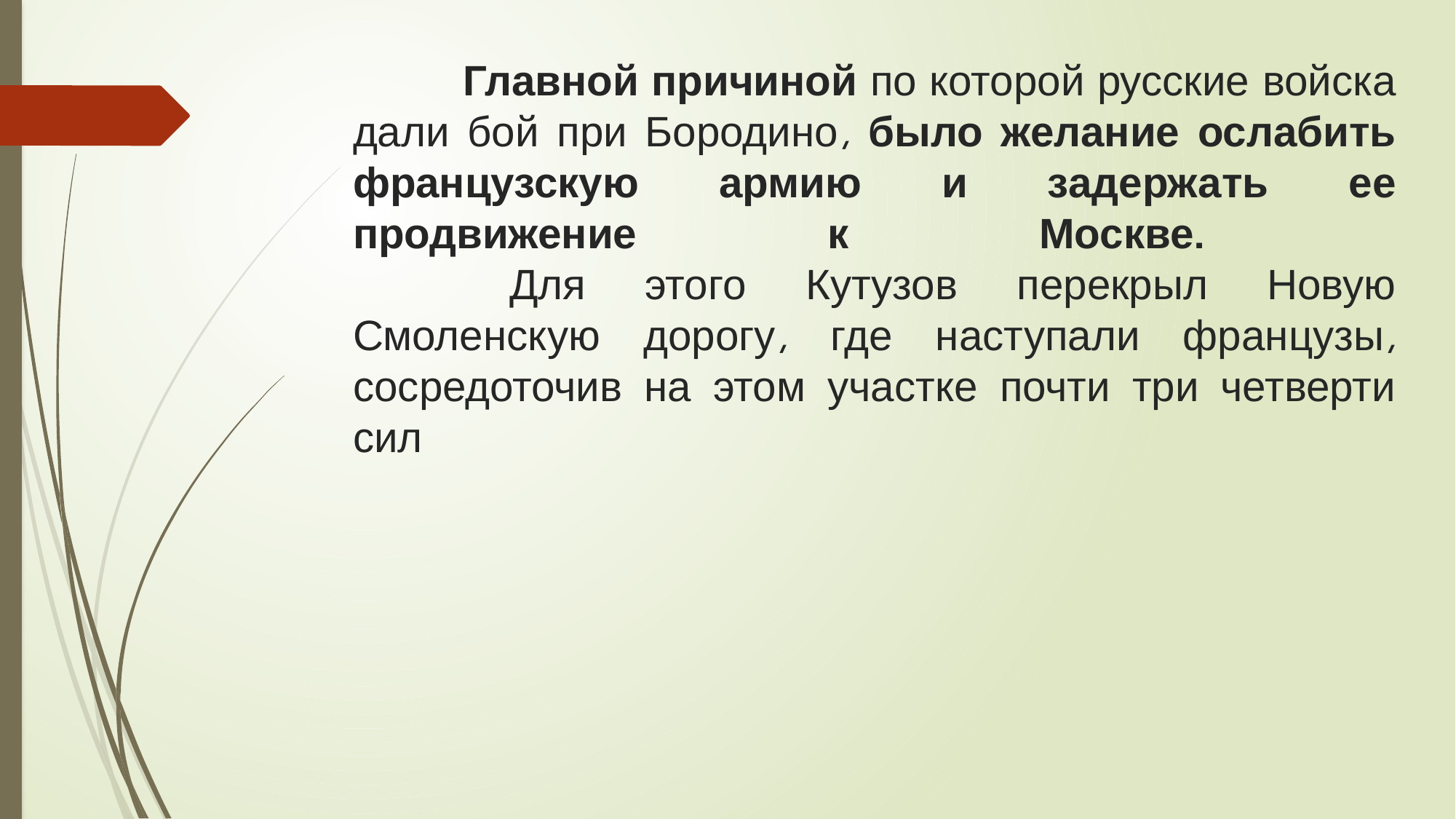

# Главной причиной по которой русские войска дали бой при Бородино, было желание ослабить французскую армию и задержать ее продвижение к Москве. Для этого Кутузов перекрыл Новую Смоленскую дорогу, где наступали французы, сосредоточив на этом участке почти три четверти сил